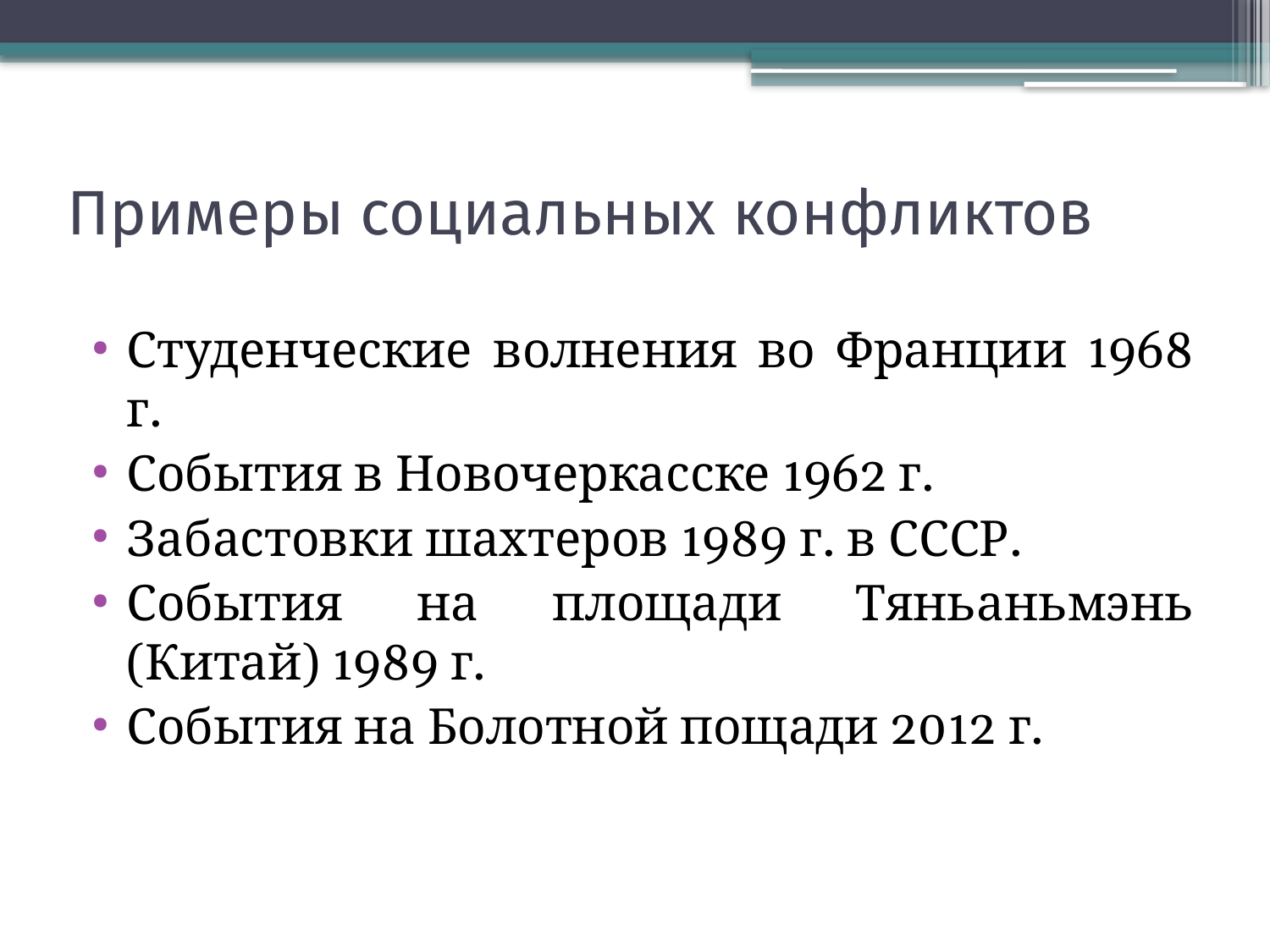

# Примеры социальных конфликтов
Студенческие волнения во Франции 1968 г.
События в Новочеркасске 1962 г.
Забастовки шахтеров 1989 г. в СССР.
События на площади Тяньаньмэнь (Китай) 1989 г.
События на Болотной пощади 2012 г.